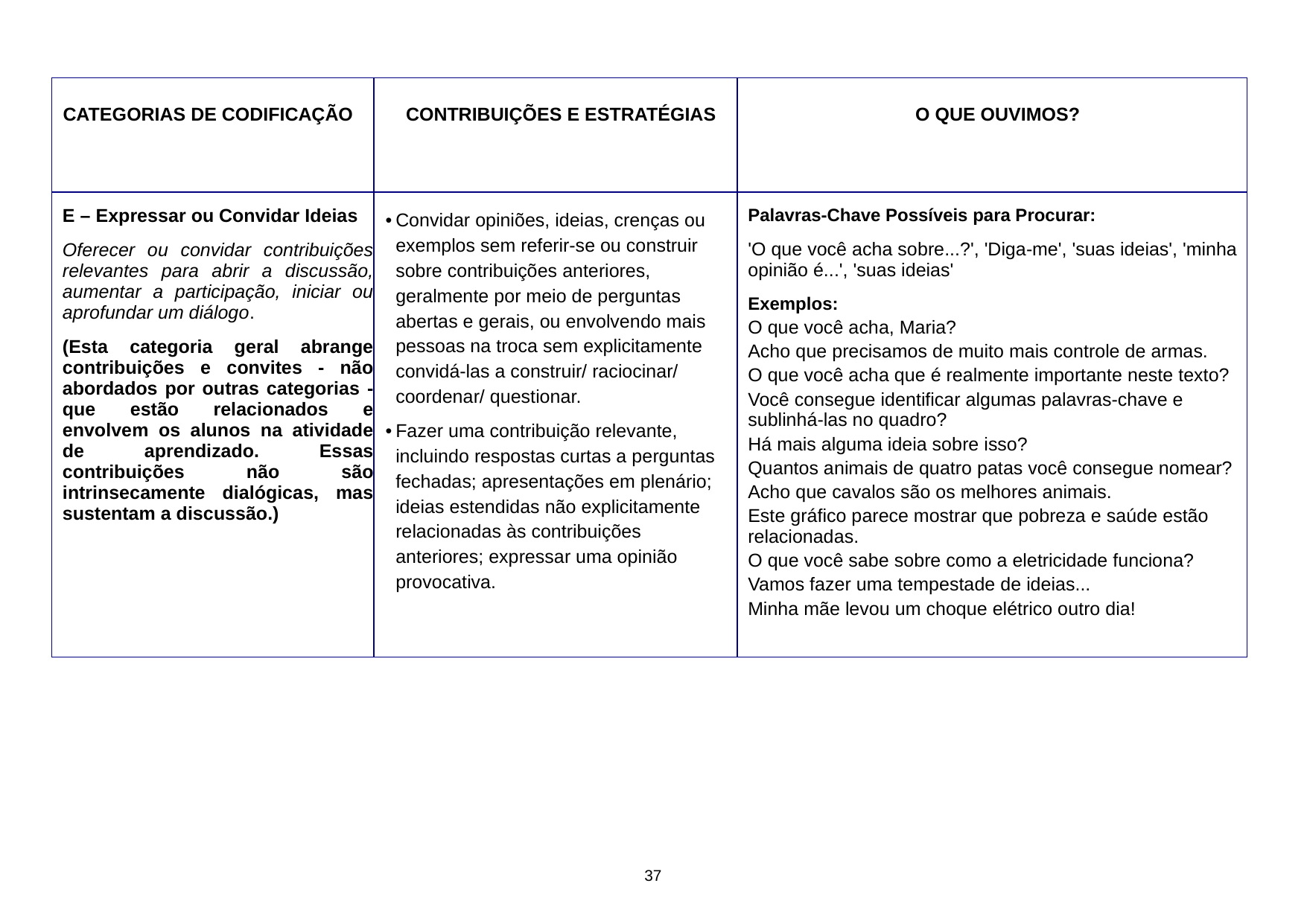

| CATEGORIAS DE CODIFICAÇÃO | CONTRIBUIÇÕES E ESTRATÉGIAS | O QUE OUVIMOS? |
| --- | --- | --- |
| E – Expressar ou Convidar Ideias Oferecer ou convidar contribuições relevantes para abrir a discussão, aumentar a participação, iniciar ou aprofundar um diálogo. (Esta categoria geral abrange contribuições e convites - não abordados por outras categorias - que estão relacionados e envolvem os alunos na atividade de aprendizado. Essas contribuições não são intrinsecamente dialógicas, mas sustentam a discussão.) | Convidar opiniões, ideias, crenças ou exemplos sem referir-se ou construir sobre contribuições anteriores, geralmente por meio de perguntas abertas e gerais, ou envolvendo mais pessoas na troca sem explicitamente convidá-las a construir/ raciocinar/ coordenar/ questionar. Fazer uma contribuição relevante, incluindo respostas curtas a perguntas fechadas; apresentações em plenário; ideias estendidas não explicitamente relacionadas às contribuições anteriores; expressar uma opinião provocativa. | Palavras-Chave Possíveis para Procurar: 'O que você acha sobre...?', 'Diga-me', 'suas ideias', 'minha opinião é...', 'suas ideias' Exemplos: O que você acha, Maria? Acho que precisamos de muito mais controle de armas. O que você acha que é realmente importante neste texto? Você consegue identificar algumas palavras-chave e sublinhá-las no quadro? Há mais alguma ideia sobre isso? Quantos animais de quatro patas você consegue nomear? Acho que cavalos são os melhores animais. Este gráfico parece mostrar que pobreza e saúde estão relacionadas. O que você sabe sobre como a eletricidade funciona? Vamos fazer uma tempestade de ideias... Minha mãe levou um choque elétrico outro dia! |
37